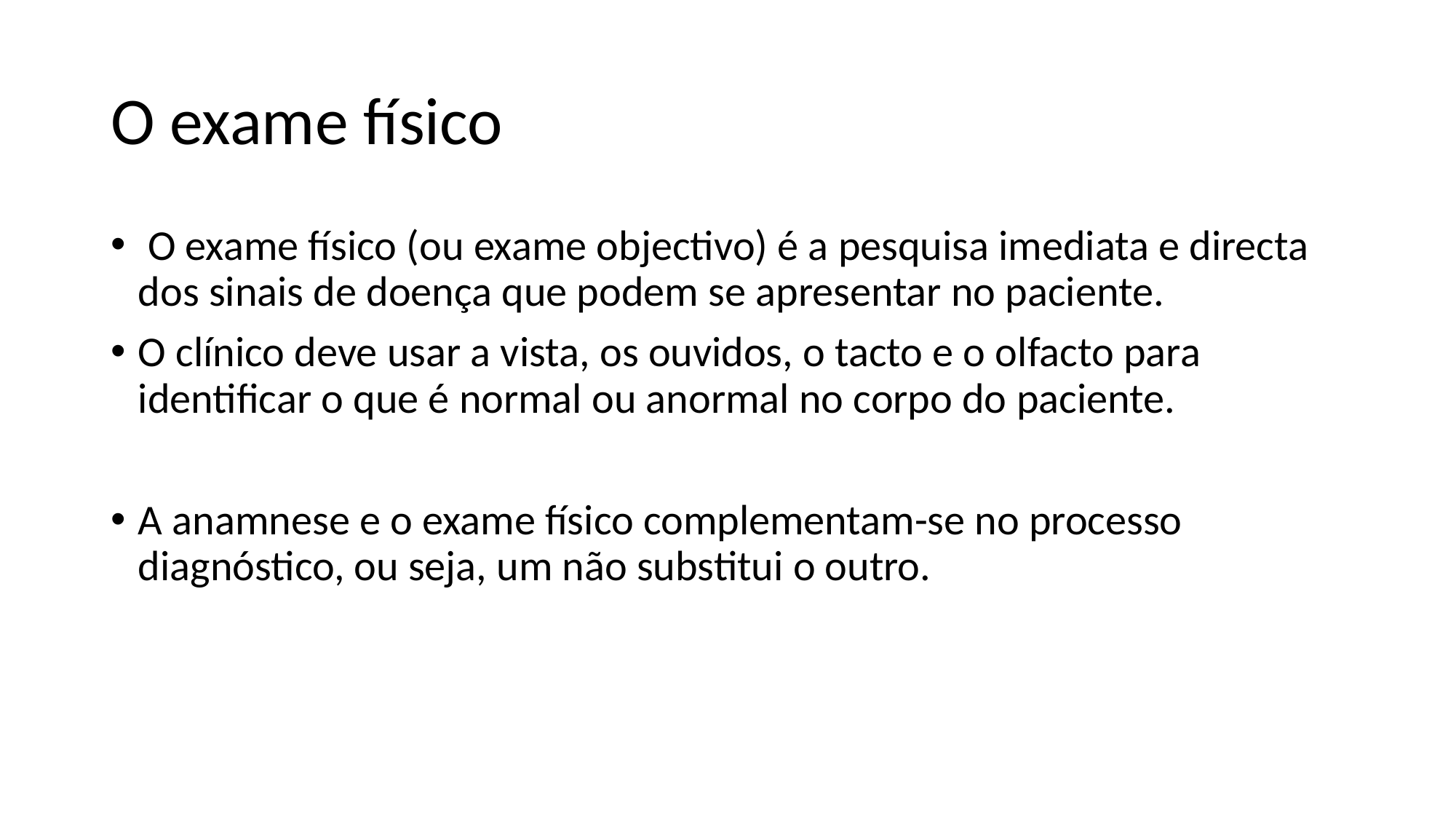

# O exame físico
 O exame físico (ou exame objectivo) é a pesquisa imediata e directa dos sinais de doença que podem se apresentar no paciente.
O clínico deve usar a vista, os ouvidos, o tacto e o olfacto para identificar o que é normal ou anormal no corpo do paciente.

A anamnese e o exame físico complementam-se no processo diagnóstico, ou seja, um não substitui o outro.